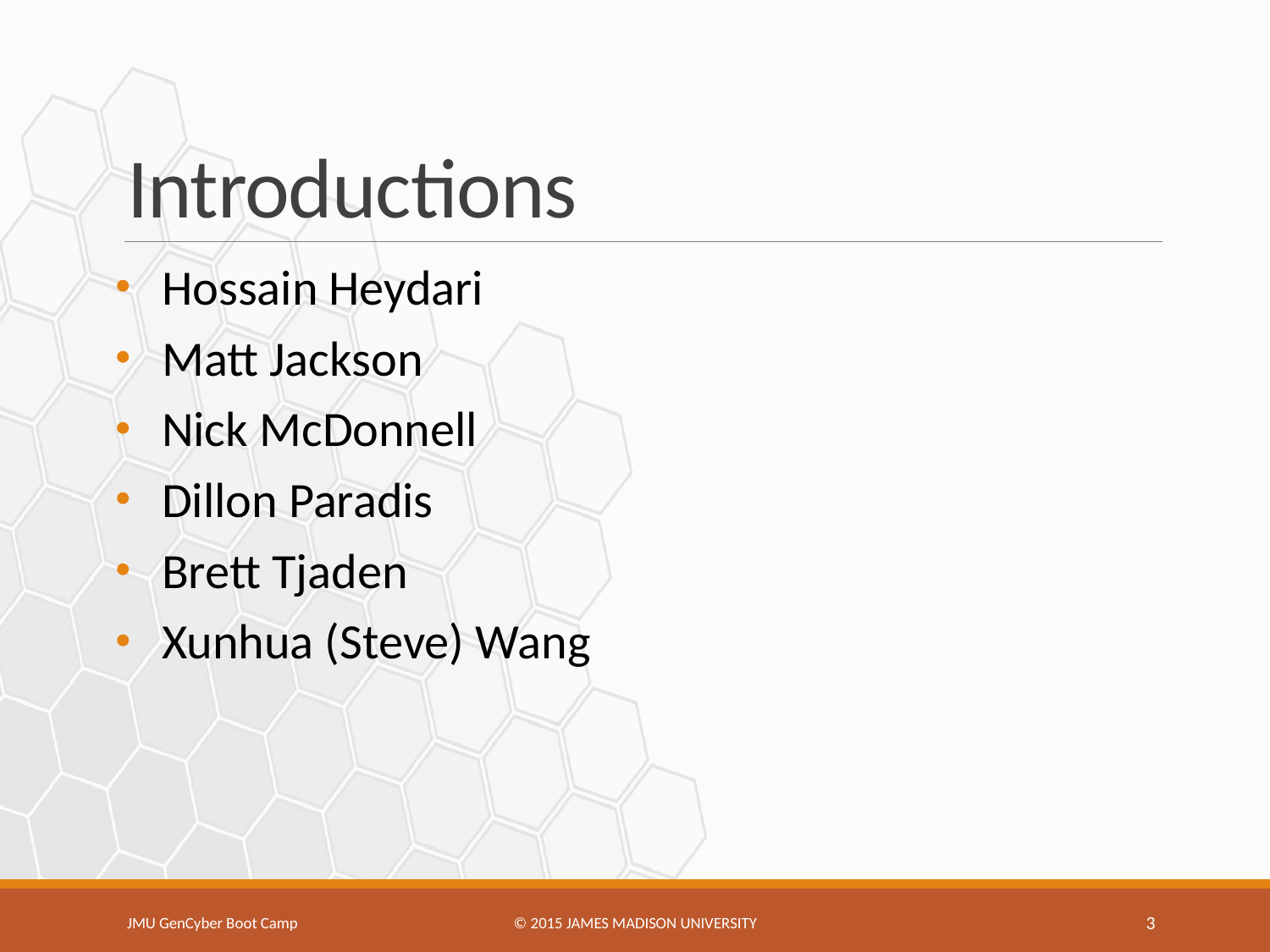

# Introductions
Hossain Heydari
Matt Jackson
Nick McDonnell
Dillon Paradis
Brett Tjaden
Xunhua (Steve) Wang
JMU GenCyber Boot Camp
© 2015 James Madison university
3